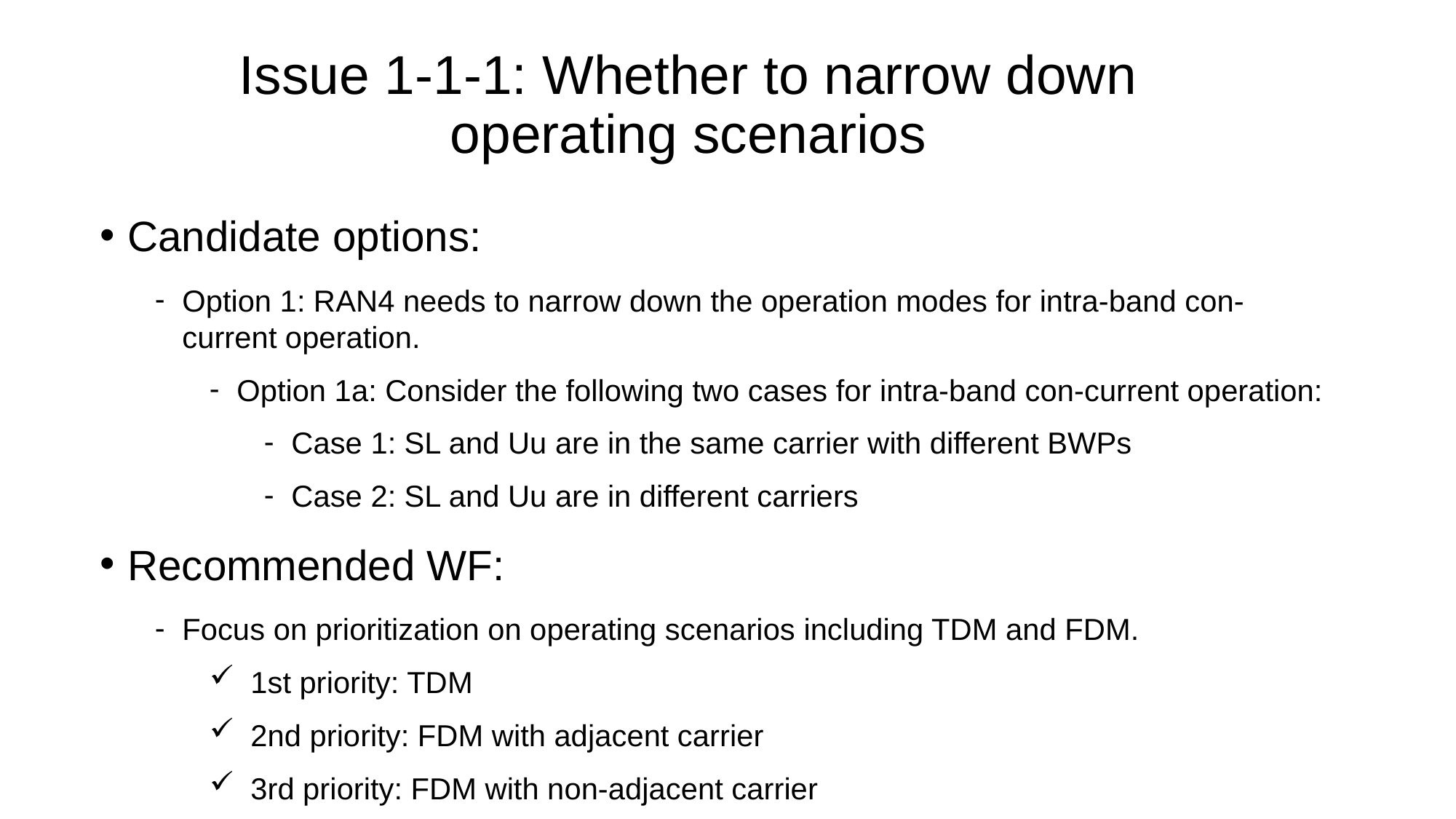

# Issue 1-1-1: Whether to narrow down operating scenarios
Candidate options:
Option 1: RAN4 needs to narrow down the operation modes for intra-band con-current operation.
Option 1a: Consider the following two cases for intra-band con-current operation:
Case 1: SL and Uu are in the same carrier with different BWPs
Case 2: SL and Uu are in different carriers
Recommended WF:
Focus on prioritization on operating scenarios including TDM and FDM.
1st priority: TDM
2nd priority: FDM with adjacent carrier
3rd priority: FDM with non-adjacent carrier